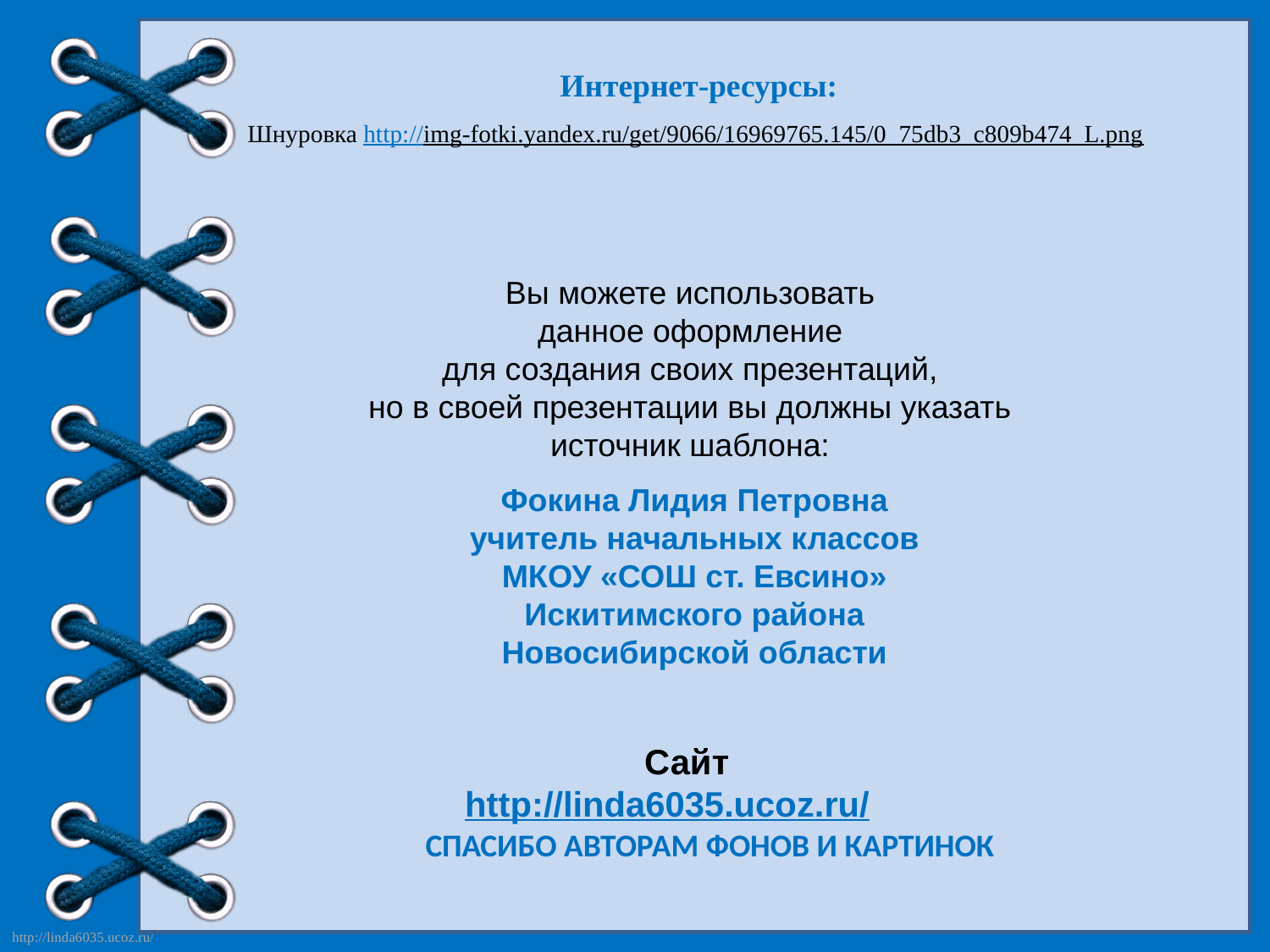

Интернет-ресурсы:
Шнуровка http://img-fotki.yandex.ru/get/9066/16969765.145/0_75db3_c809b474_L.png
Вы можете использовать
данное оформление
для создания своих презентаций,
но в своей презентации вы должны указать
источник шаблона:

Фокина Лидия Петровна
учитель начальных классов
МКОУ «СОШ ст. Евсино»
Искитимского района
Новосибирской области
Сайт http://linda6035.ucoz.ru/
СПАСИБО АВТОРАМ ФОНОВ И КАРТИНОК